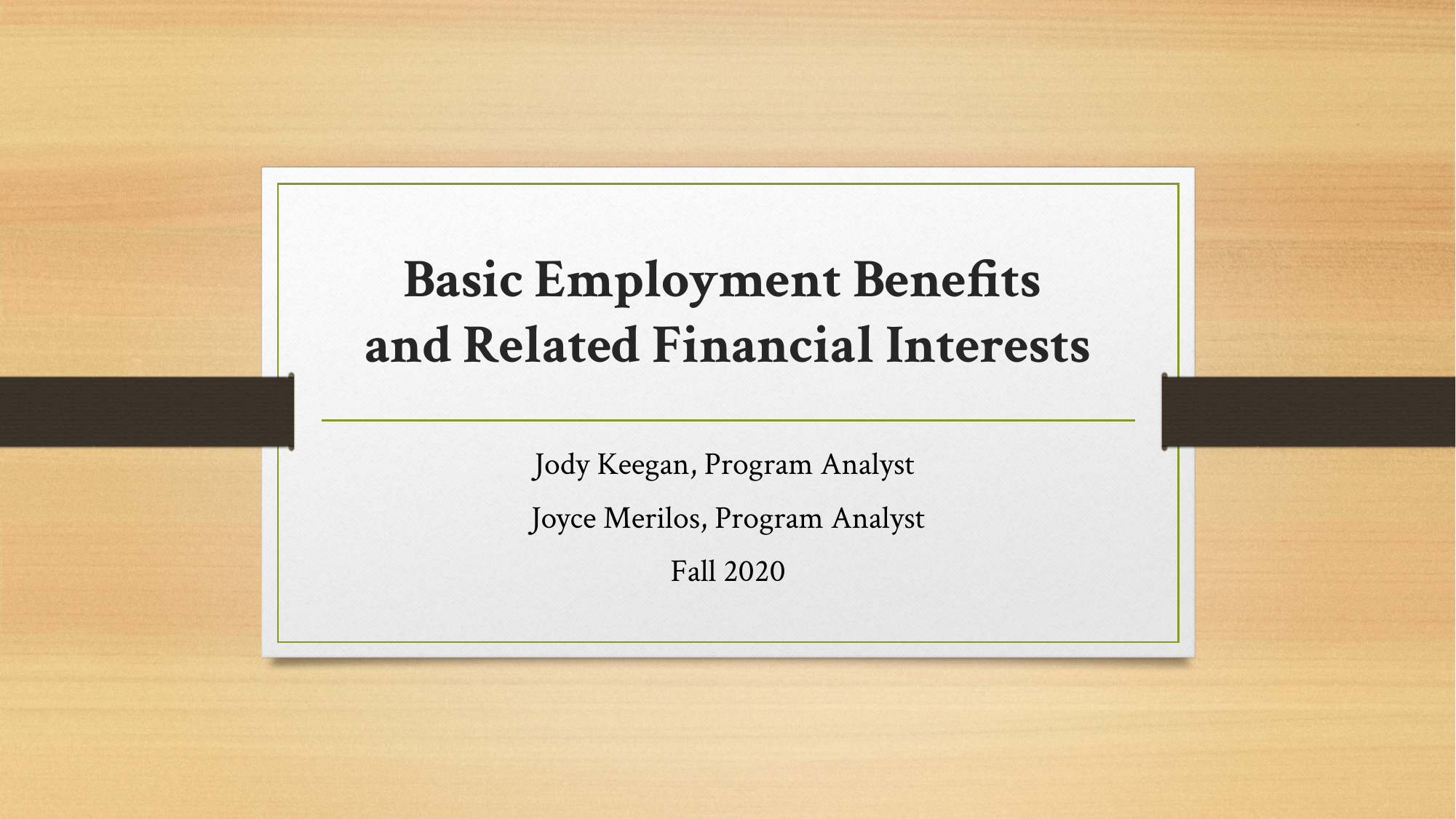

# Basic Employment Benefits and Related Financial Interests
Jody Keegan, Program Analyst
Joyce Merilos, Program Analyst
Fall 2020